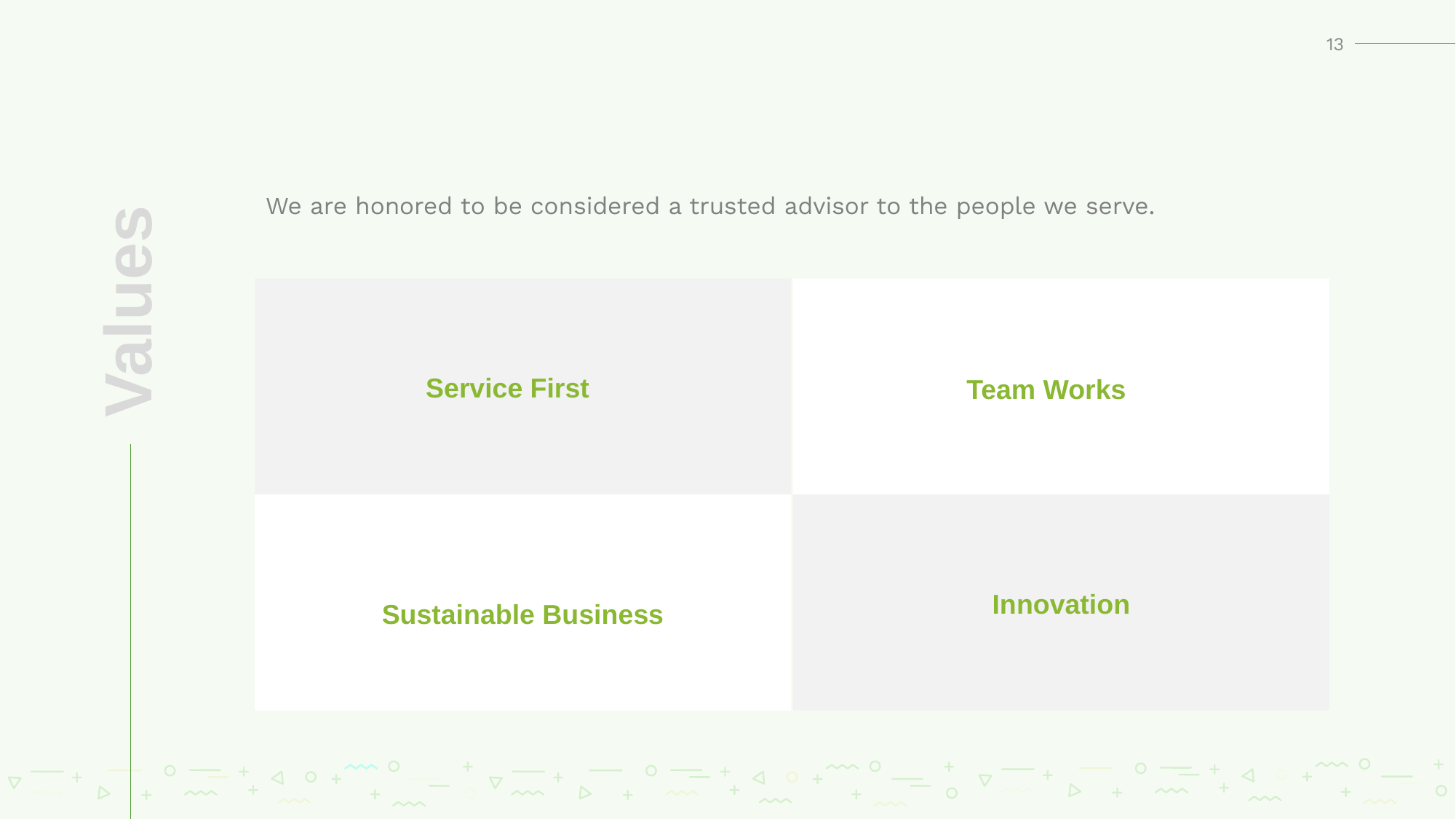

13
We are honored to be considered a trusted advisor to the people we serve.
# Values

Service First
Team Works

Innovation
Sustainable Business